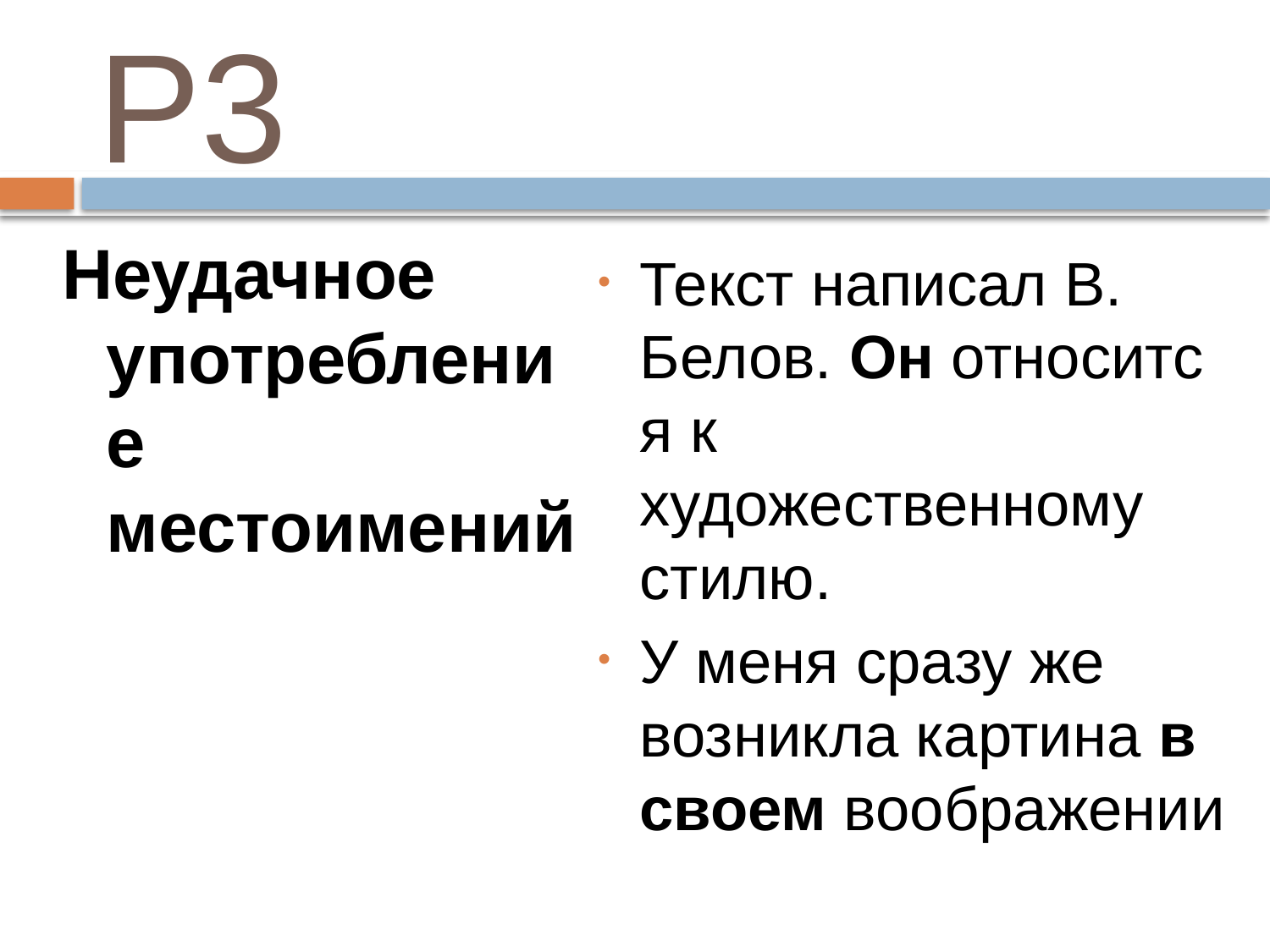

# Р3
Неудачное употребление местоимений
Текст написал В. Белов. Он относится к художественному стилю.
У меня сразу же возникла картина в своем воображении